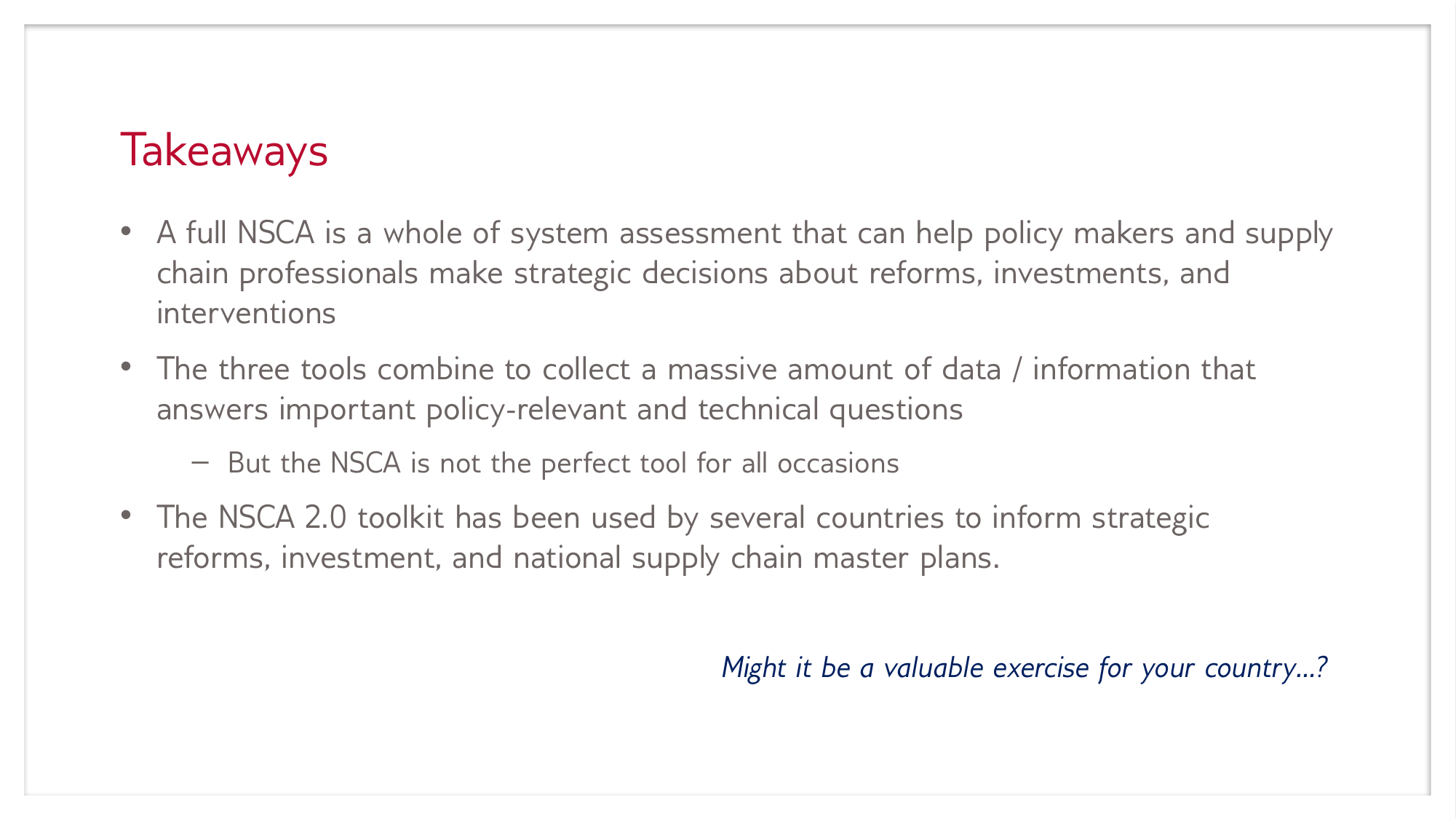

# Takeaways
A full NSCA is a whole of system assessment that can help policy makers and supply chain professionals make strategic decisions about reforms, investments, and interventions
The three tools combine to collect a massive amount of data / information that answers important policy-relevant and technical questions
But the NSCA is not the perfect tool for all occasions
The NSCA 2.0 toolkit has been used by several countries to inform strategic reforms, investment, and national supply chain master plans.

Might it be a valuable exercise for your country…?